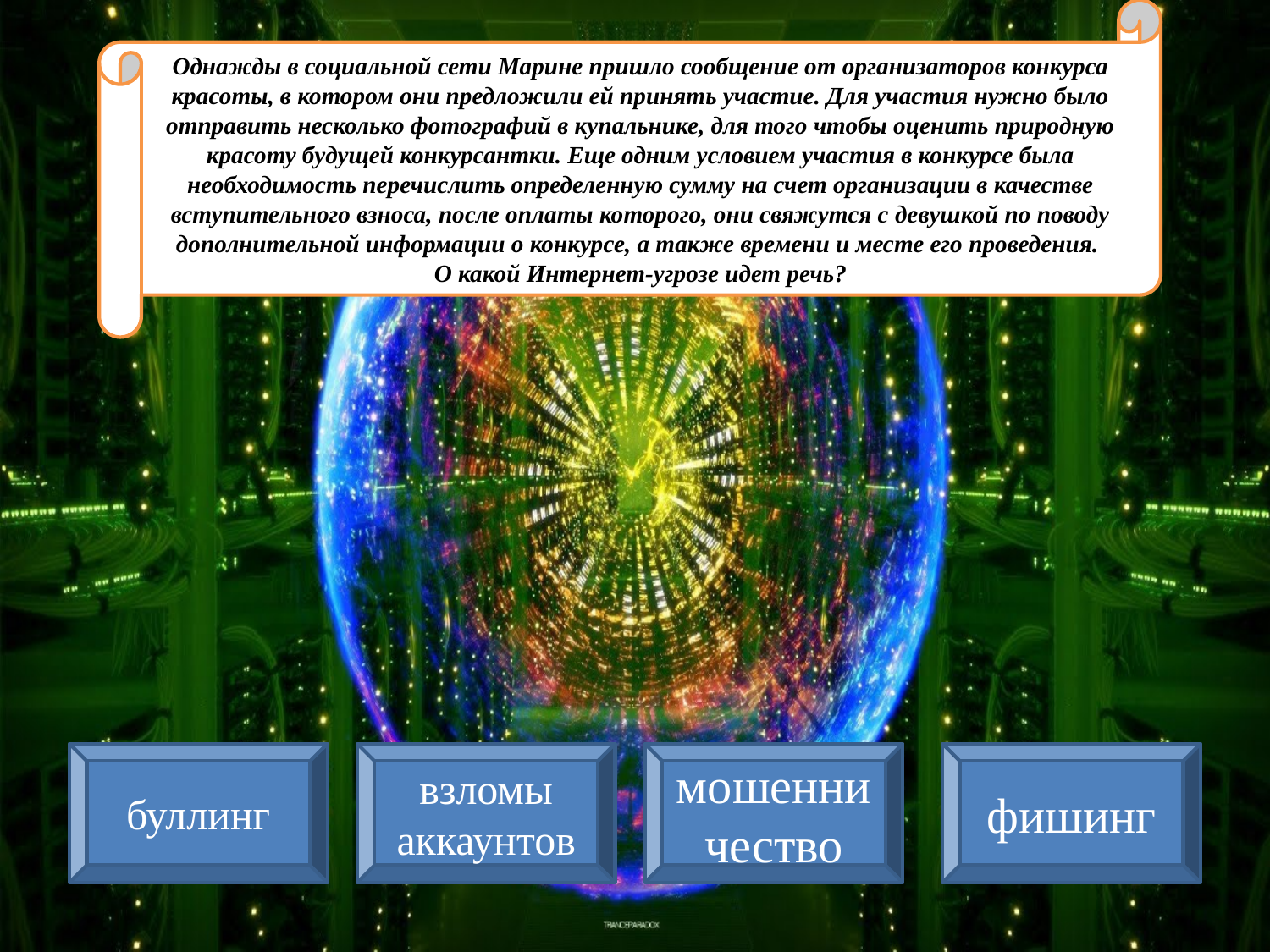

Однажды в социальной сети Марине пришло сообщение от организаторов конкурса красоты, в котором они предложили ей принять участие. Для участия нужно было отправить несколько фотографий в купальнике, для того чтобы оценить природную красоту будущей конкурсантки. Еще одним условием участия в конкурсе была необходимость перечислить определенную сумму на счет организации в качестве вступительного взноса, после оплаты которого, они свяжутся с девушкой по поводу дополнительной информации о конкурсе, а также времени и месте его проведения.
О какой Интернет-угрозе идет речь?
буллинг
взломы аккаунтов
мошенничество
фишинг